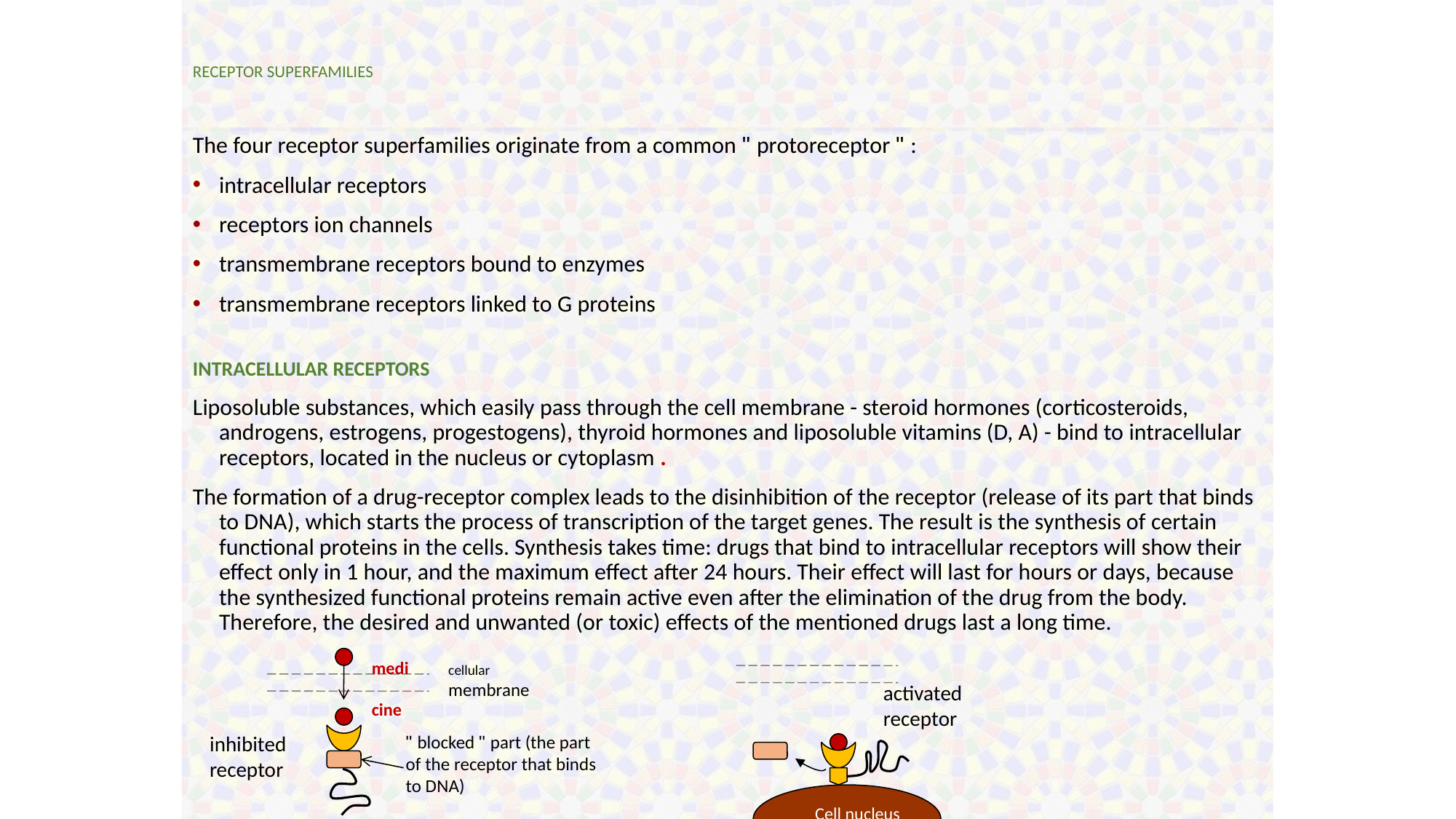

# RECEPTOR SUPERFAMILIES
The four receptor superfamilies originate from a common " protoreceptor " :
intracellular receptors
receptors ion channels
transmembrane receptors bound to enzymes
transmembrane receptors linked to G proteins

INTRACELLULAR RECEPTORS
Liposoluble substances, which easily pass through the cell membrane - steroid hormones (corticosteroids, androgens, estrogens, progestogens), thyroid hormones and liposoluble vitamins (D, A) - bind to intracellular receptors, located in the nucleus or cytoplasm .
The formation of a drug-receptor complex leads to the disinhibition of the receptor (release of its part that binds to DNA), which starts the process of transcription of the target genes. The result is the synthesis of certain functional proteins in the cells. Synthesis takes time: drugs that bind to intracellular receptors will show their effect only in 1 hour, and the maximum effect after 24 hours. Their effect will last for hours or days, because the synthesized functional proteins remain active even after the elimination of the drug from the body. Therefore, the desired and unwanted (or toxic) effects of the mentioned drugs last a long time.

medicine
cellular membrane

activated
receptor

" blocked " part (the part of the receptor that binds to DNA)

inhibited
receptor

Cell nucleus